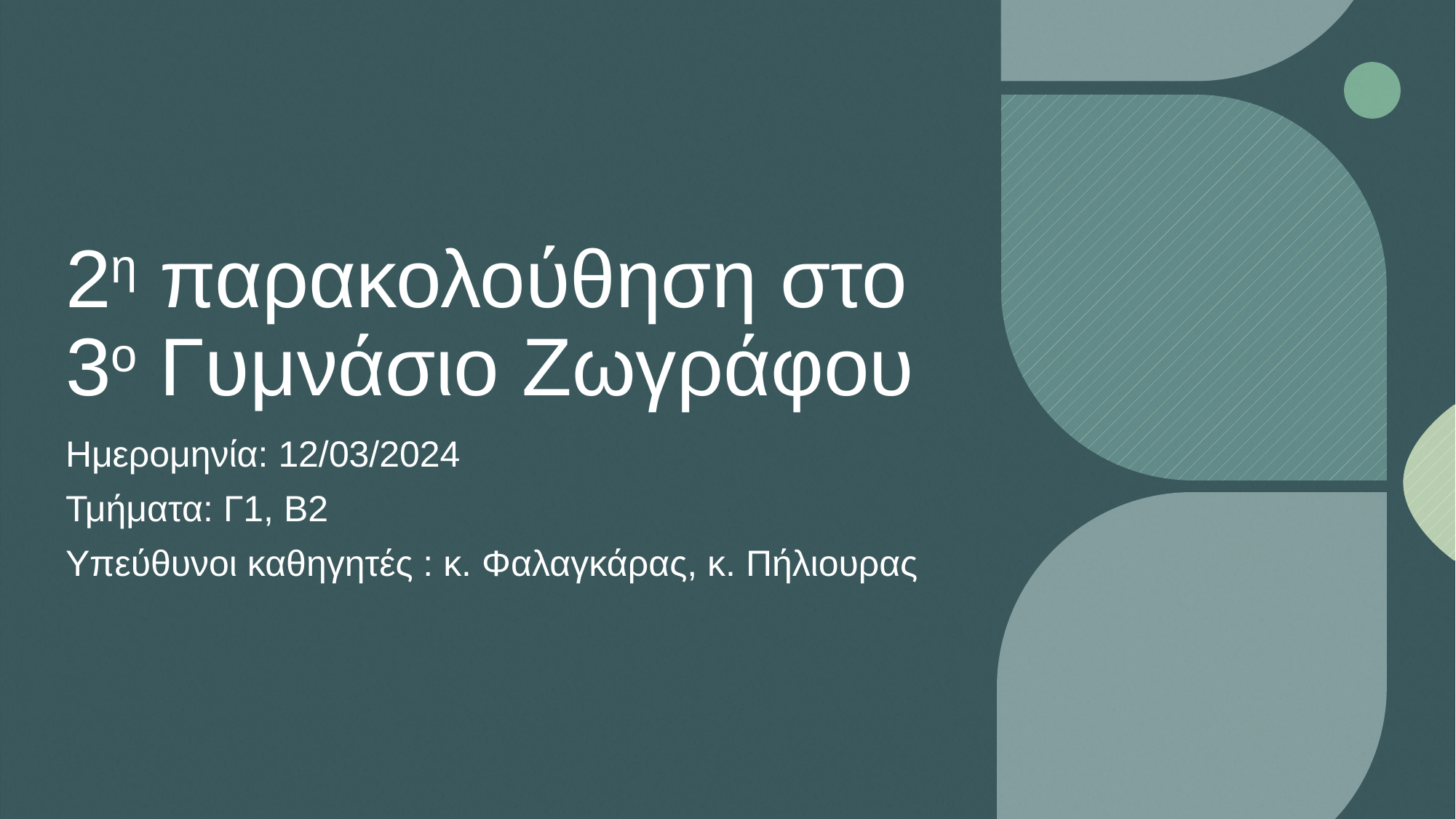

# 2η παρακολούθηση στο 3ο Γυμνάσιο Ζωγράφου
Ημερομηνία: 12/03/2024
Τμήματα: Γ1, Β2
Υπεύθυνοι καθηγητές : κ. Φαλαγκάρας, κ. Πήλιουρας